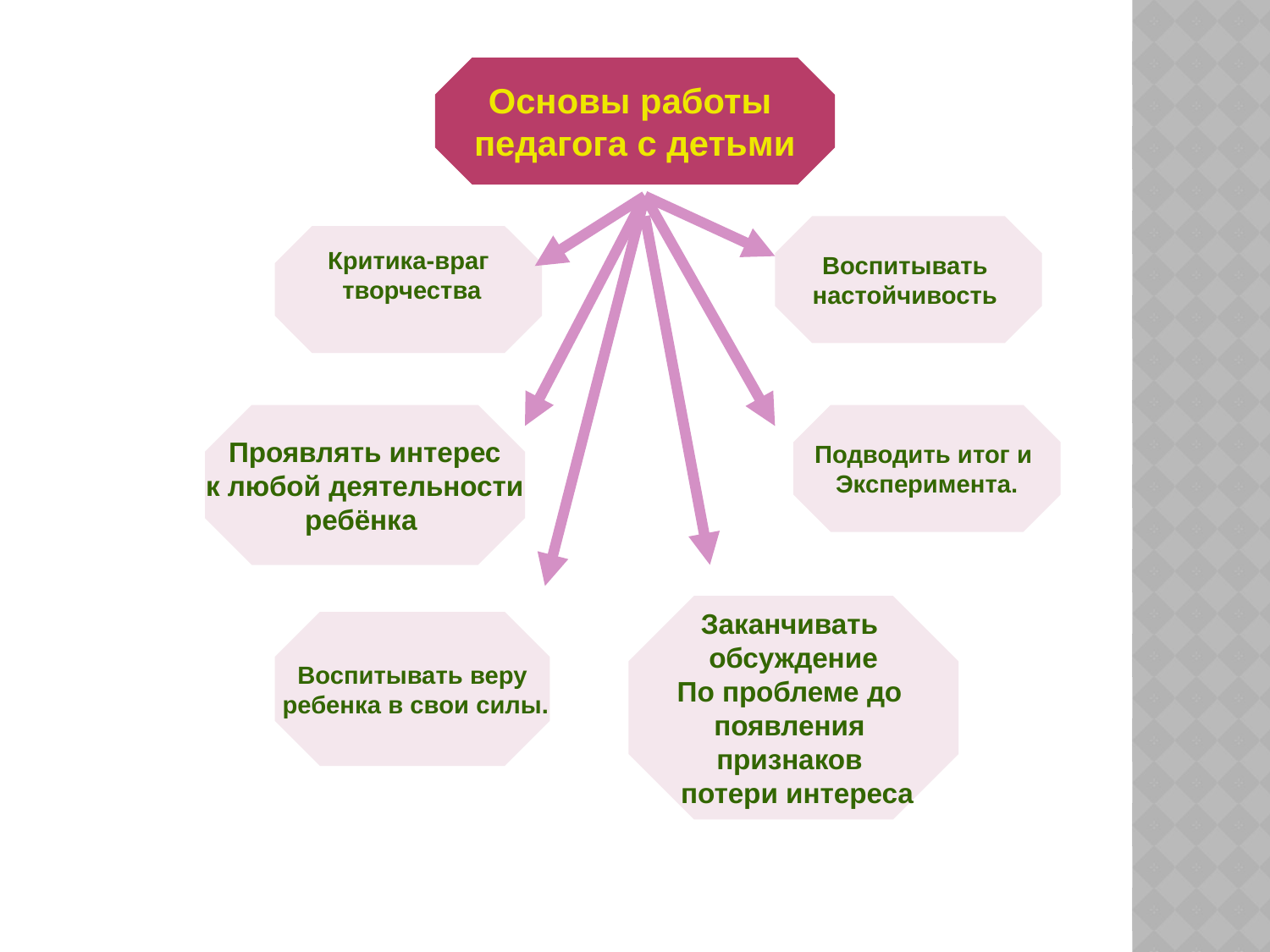

Основы работы
педагога с детьми

Воспитывать
настойчивость
Критика-враг
 творчества

Проявлять интерес
 к любой деятельности
ребёнка
Подводить итог и
Эксперимента.
Заканчивать
обсуждение
По проблеме до
появления
признаков
 потери интереса
Воспитывать веру
 ребенка в свои силы.